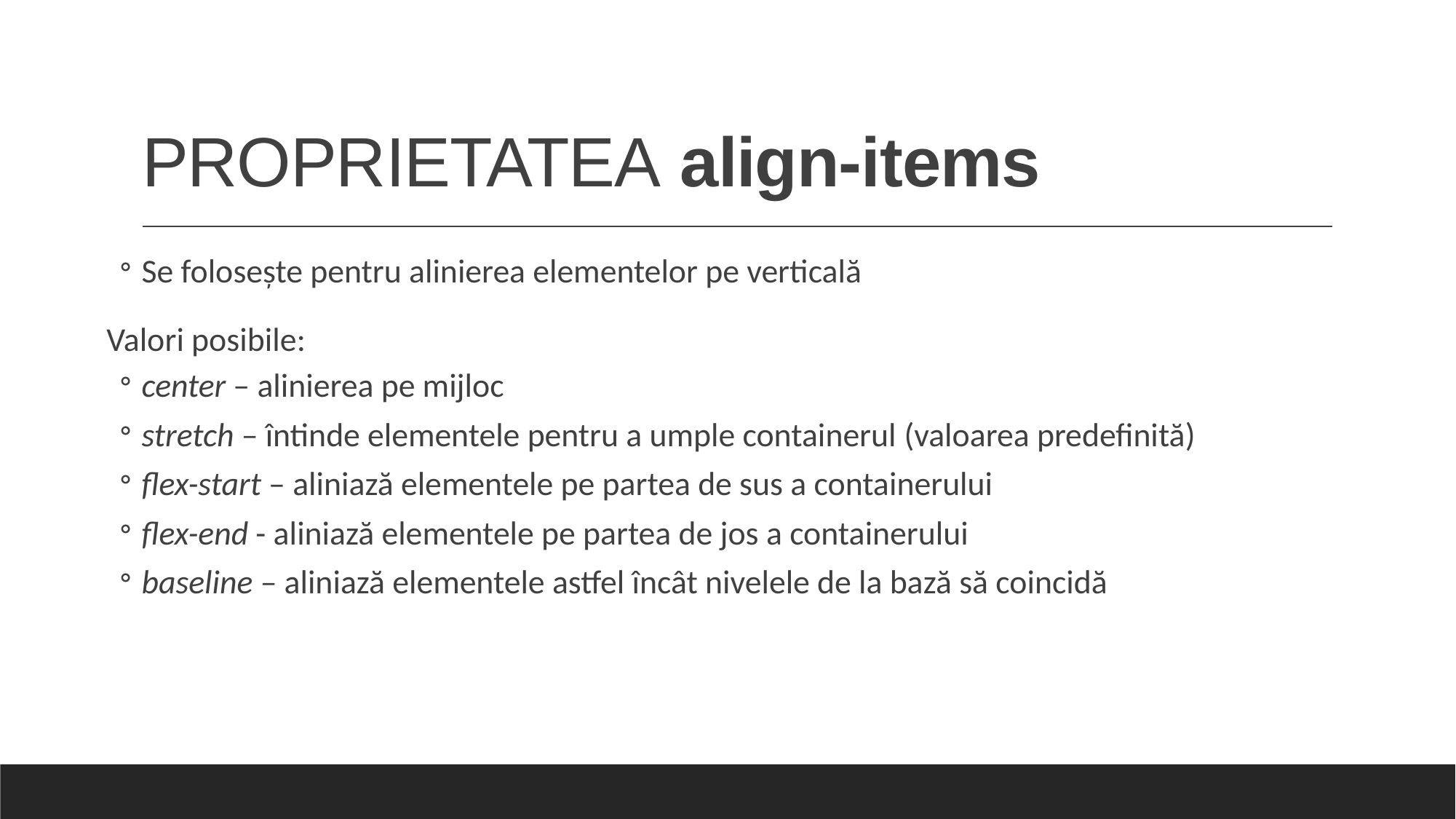

# PROPRIETATEA align-items
Se folosește pentru alinierea elementelor pe verticală
Valori posibile:
center – alinierea pe mijloc
stretch – întinde elementele pentru a umple containerul (valoarea predefinită)
flex-start – aliniază elementele pe partea de sus a containerului
flex-end - aliniază elementele pe partea de jos a containerului
baseline – aliniază elementele astfel încât nivelele de la bază să coincidă